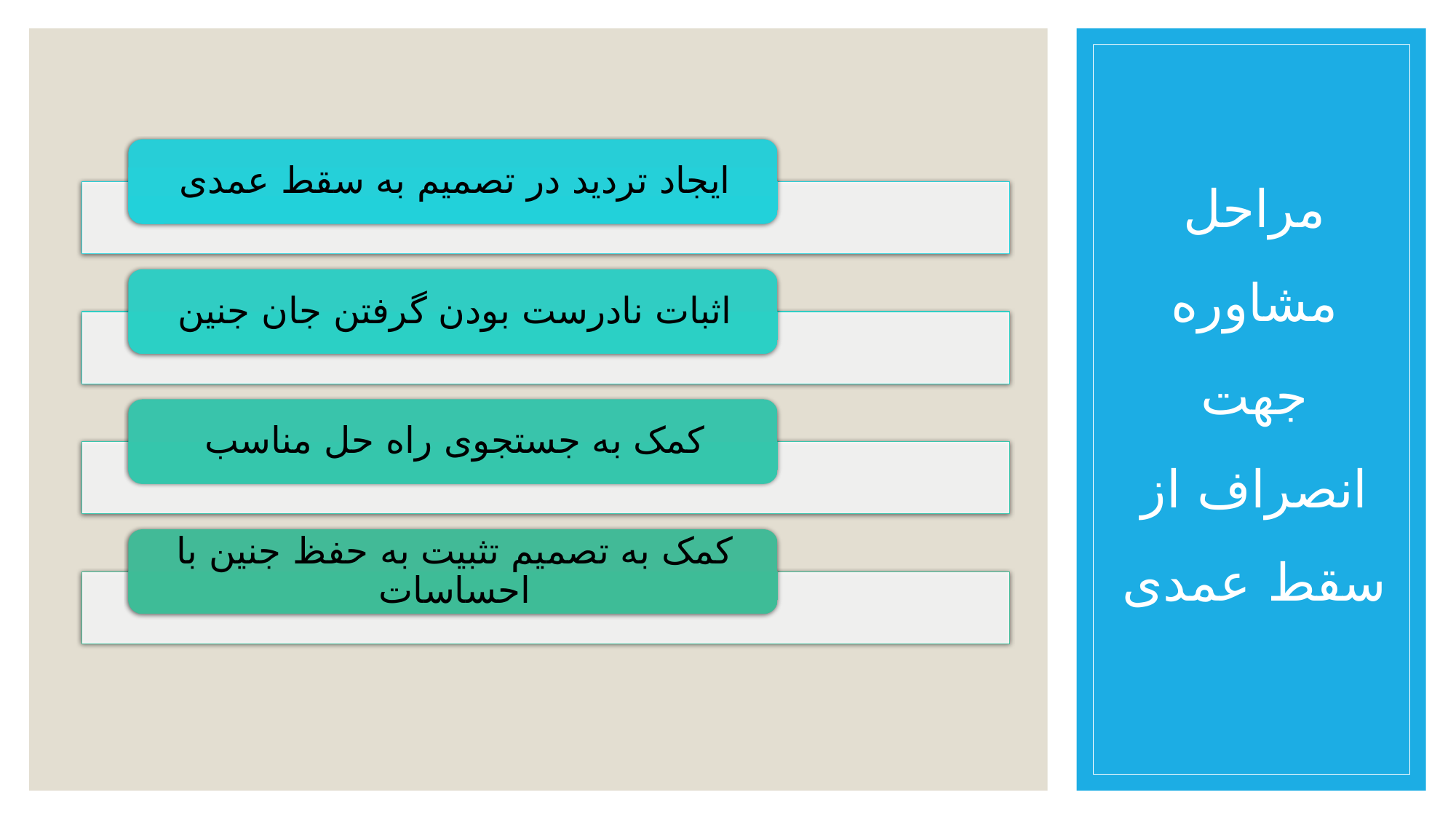

# مراحل مشاوره جهت انصراف از سقط عمدی
ایجاد تردید در تصمیم به سقط عمدی
اثبات نادرست بودن گرفتن جان جنین
کمک به جستجوی راه حل مناسب
کمک به تصمیم تثبیت به حفظ جنین با احساسات